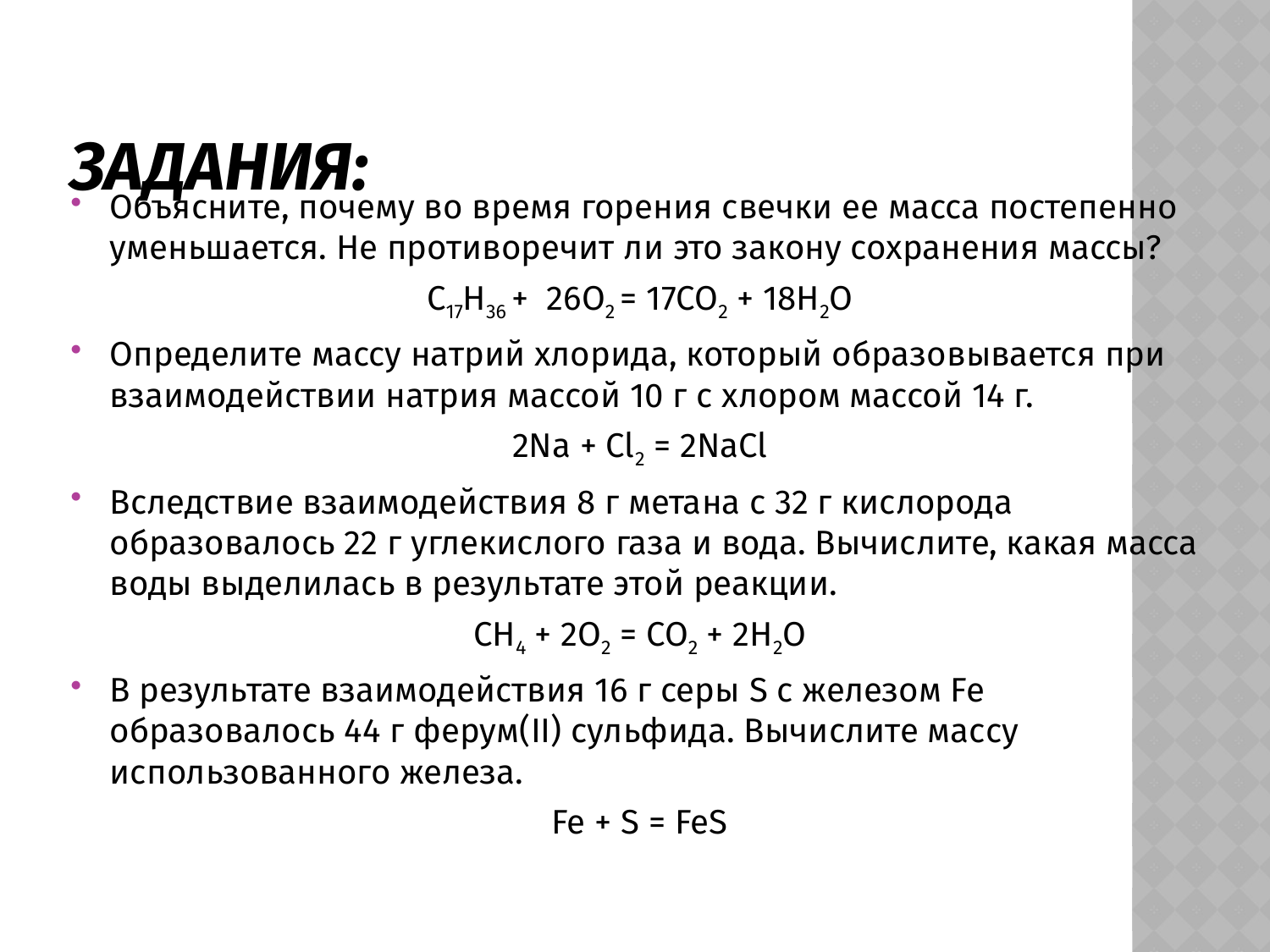

# Задания:
Объясните, почему во время горения свечки ее масса постепенно уменьшается. Не противоречит ли это закону сохранения массы?
C17H36 +  26O2 = 17CO2 + 18H2O
Определите массу натрий хлорида, который образовывается при взаимодействии натрия массой 10 г с хлором массой 14 г.
2Na + Cl2 = 2NaCl
Вследствие взаимодействия 8 г метана с 32 г кислорода образовалось 22 г углекислого газа и вода. Вычислите, какая масса воды выделилась в результате этой реакции.
CH4 + 2O2 = CO2 + 2H2O
В результате взаимодействия 16 г серы S с железом Fe образовалось 44 г ферум(II) сульфида. Вычислите масcу использованного железа.
Fe + S = FeS